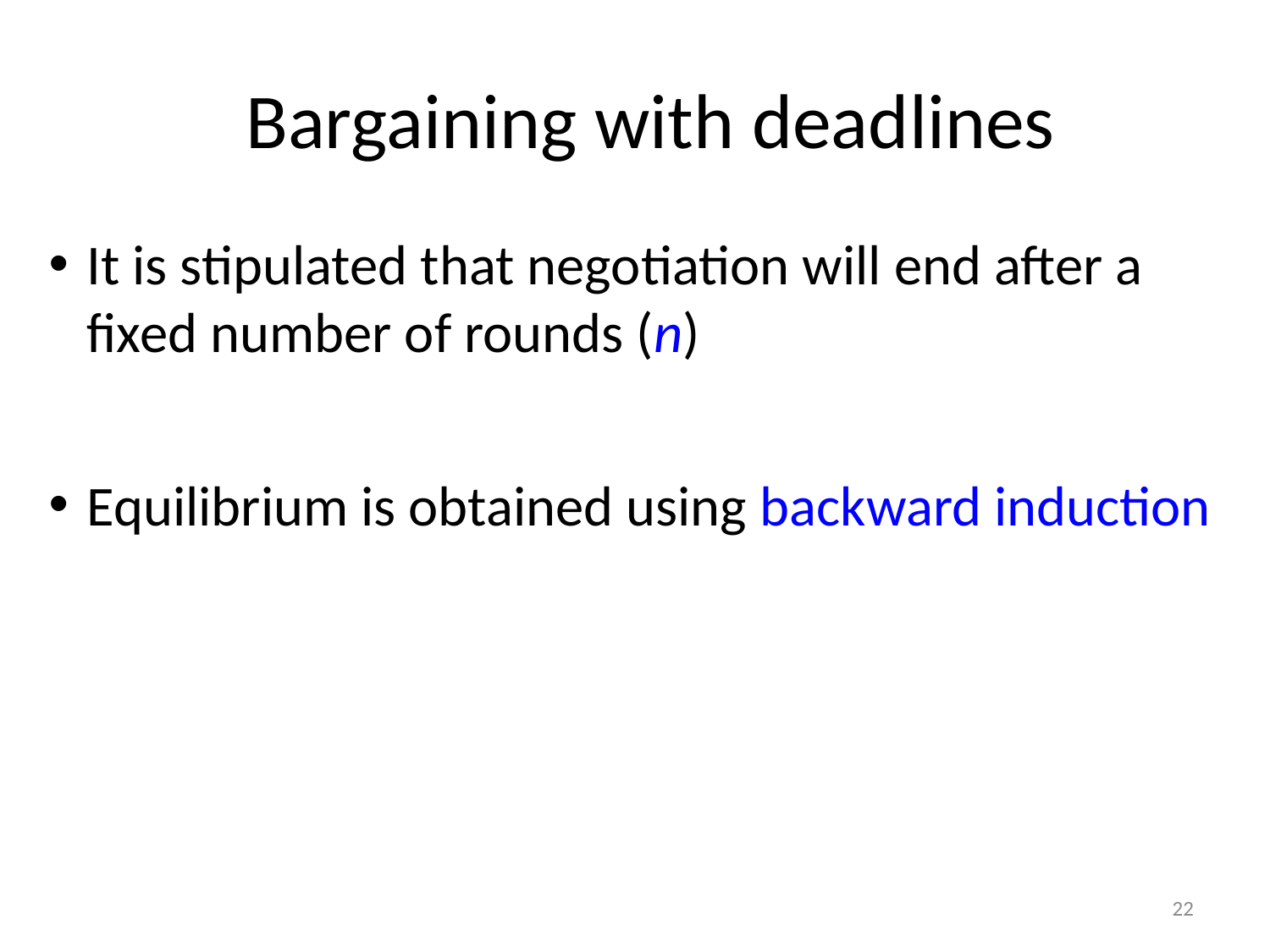

Bargaining with deadlines
It is stipulated that negotiation will end after a fixed number of rounds (n)

Equilibrium is obtained using backward induction

22